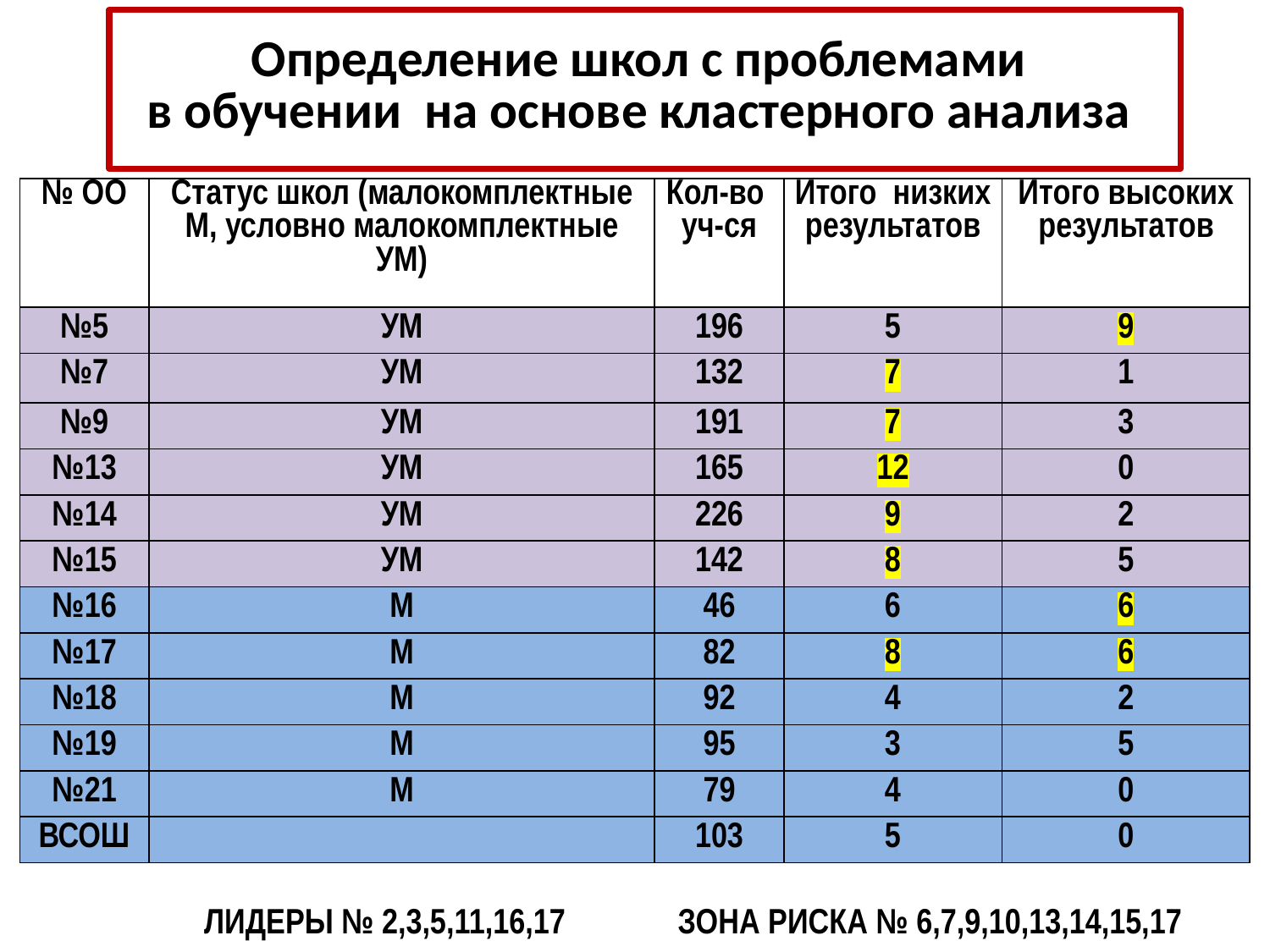

# Определение школ с проблемами в обучении  на основе кластерного анализа
| № ОО | Статус школ (малокомплектные М, условно малокомплектные УМ) | Кол-во уч-ся | Итого низких результатов | Итого высоких результатов |
| --- | --- | --- | --- | --- |
| №5 | УМ | 196 | 5 | 9 |
| №7 | УМ | 132 | 7 | 1 |
| №9 | УМ | 191 | 7 | 3 |
| №13 | УМ | 165 | 12 | 0 |
| №14 | УМ | 226 | 9 | 2 |
| №15 | УМ | 142 | 8 | 5 |
| №16 | М | 46 | 6 | 6 |
| №17 | М | 82 | 8 | 6 |
| №18 | М | 92 | 4 | 2 |
| №19 | М | 95 | 3 | 5 |
| №21 | М | 79 | 4 | 0 |
| ВСОШ |  | 103 | 5 | 0 |
ЛИДЕРЫ № 2,3,5,11,16,17              ЗОНА РИСКА № 6,7,9,10,13,14,15,17